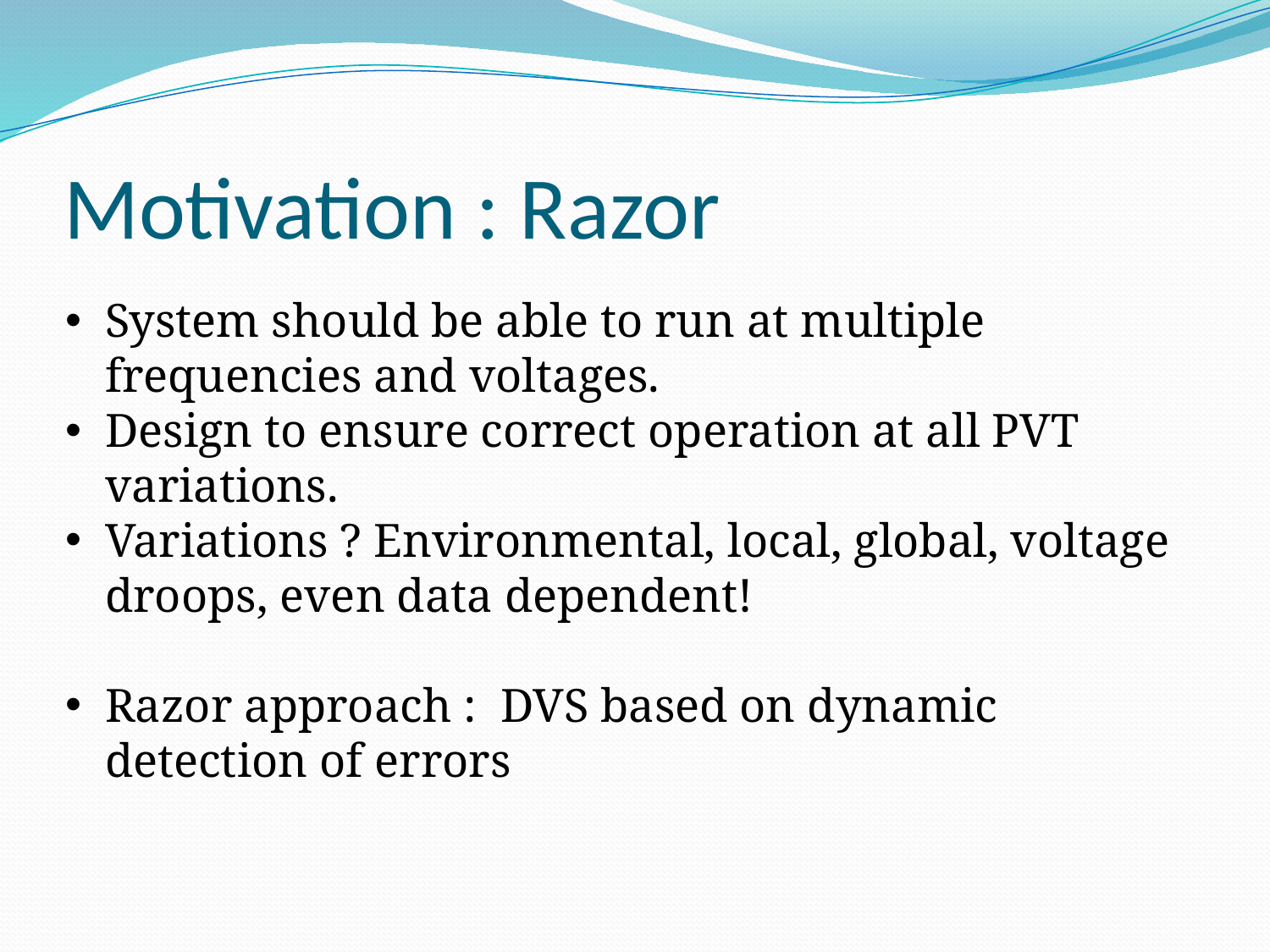

# Motivation : Razor
System should be able to run at multiple frequencies and voltages.
Design to ensure correct operation at all PVT variations.
Variations ? Environmental, local, global, voltage droops, even data dependent!

Razor approach :  DVS based on dynamic detection of errors